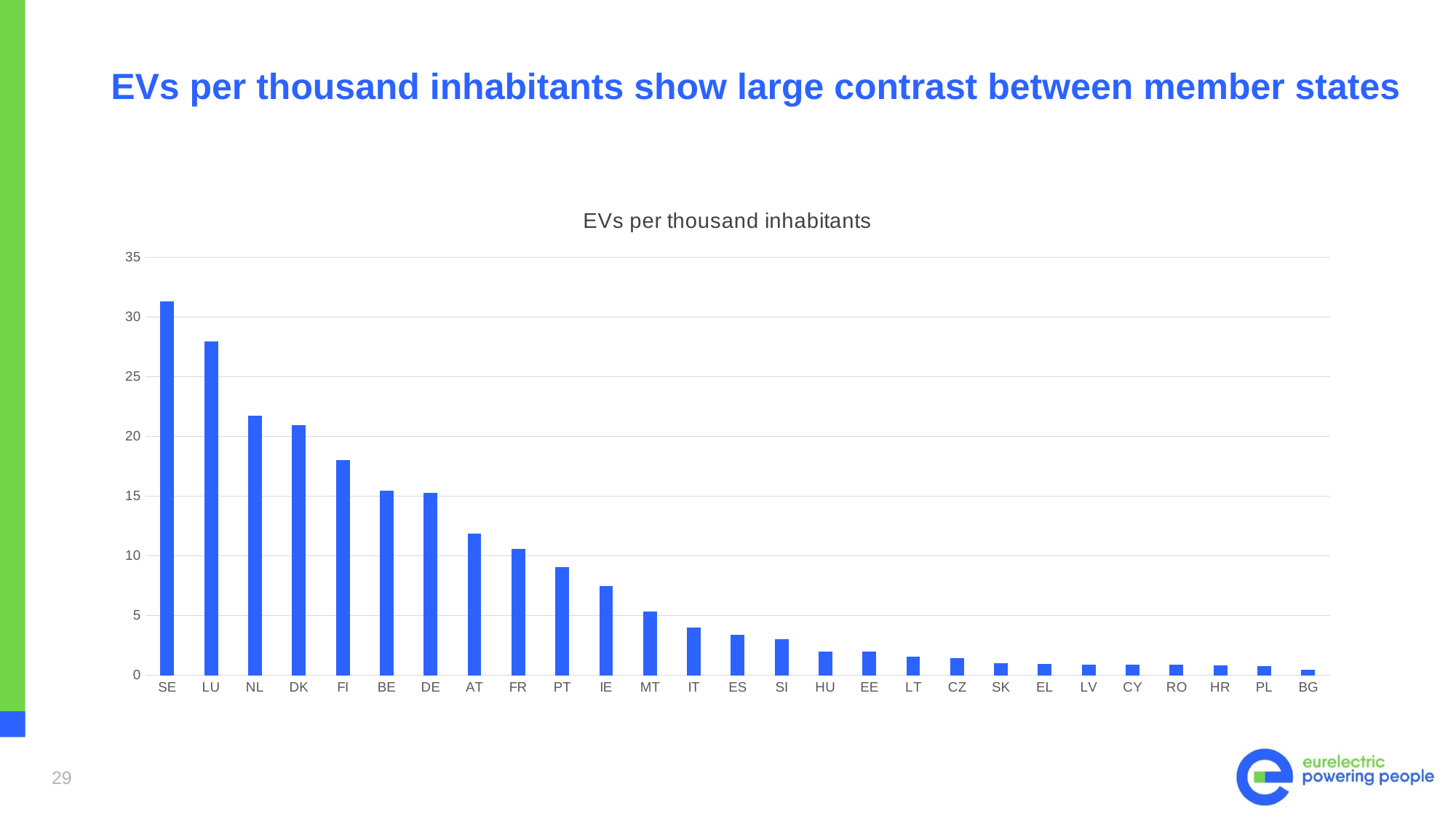

# EVs per thousand inhabitants show large contrast between member states

### Chart: EVs per thousand inhabitants

| Category | EVs per thousand inhabitants |
|---|---|
| SE | 31.29617079265359 |
| LU | 27.95501699830017 |
| NL | 21.74904711355313 |
| DK | 20.922244534623655 |
| FI | 18.031166480810292 |
| BE | 15.450163168104206 |
| DE | 15.250971325835817 |
| AT | 11.880796315503801 |
| FR | 10.565976210763772 |
| PT | 9.063212368792424 |
| IE | 7.4609117722148985 |
| MT | 5.3188206797599396 |
| IT | 4.01386115042974 |
| ES | 3.3582512139953495 |
| SI | 3.051119051989987 |
| HU | 2.0163975064189703 |
| EE | 2.0136265414010635 |
| LT | 1.5713148810052988 |
| CZ | 1.4399703324991253 |
| SK | 1.0379555030274925 |
| EL | 0.94942112376014 |
| LV | 0.9164283174758158 |
| CY | 0.891869438311068 |
| RO | 0.8746393805818865 |
| HR | 0.8363411716103863 |
| PL | 0.7748404885098001 |
| BG | 0.4734111175715638 |
29